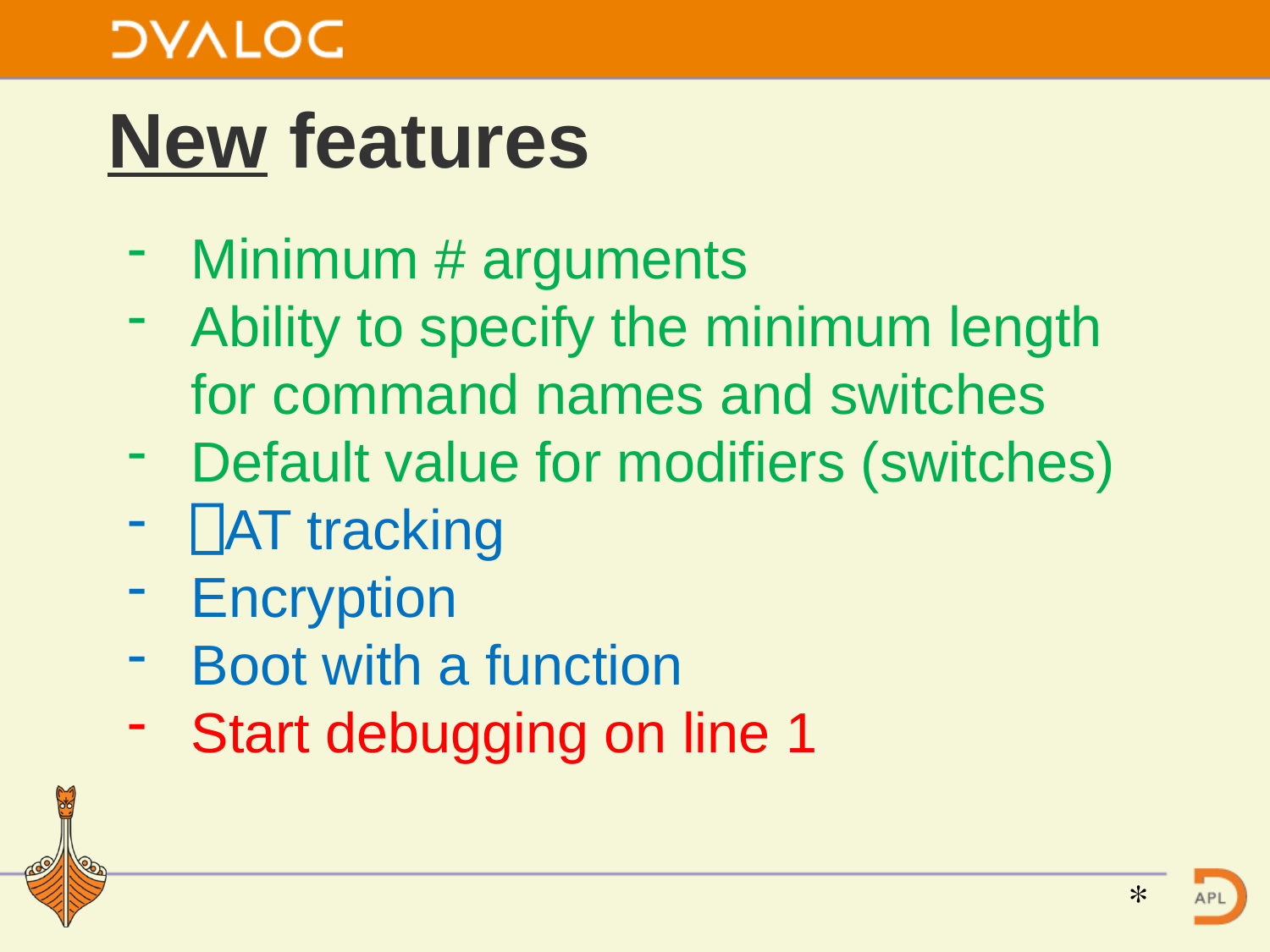

# New features
Minimum # arguments
Ability to specify the minimum length for command names and switches
Default value for modifiers (switches)
⎕AT tracking
Encryption
Boot with a function
Start debugging on line 1
*